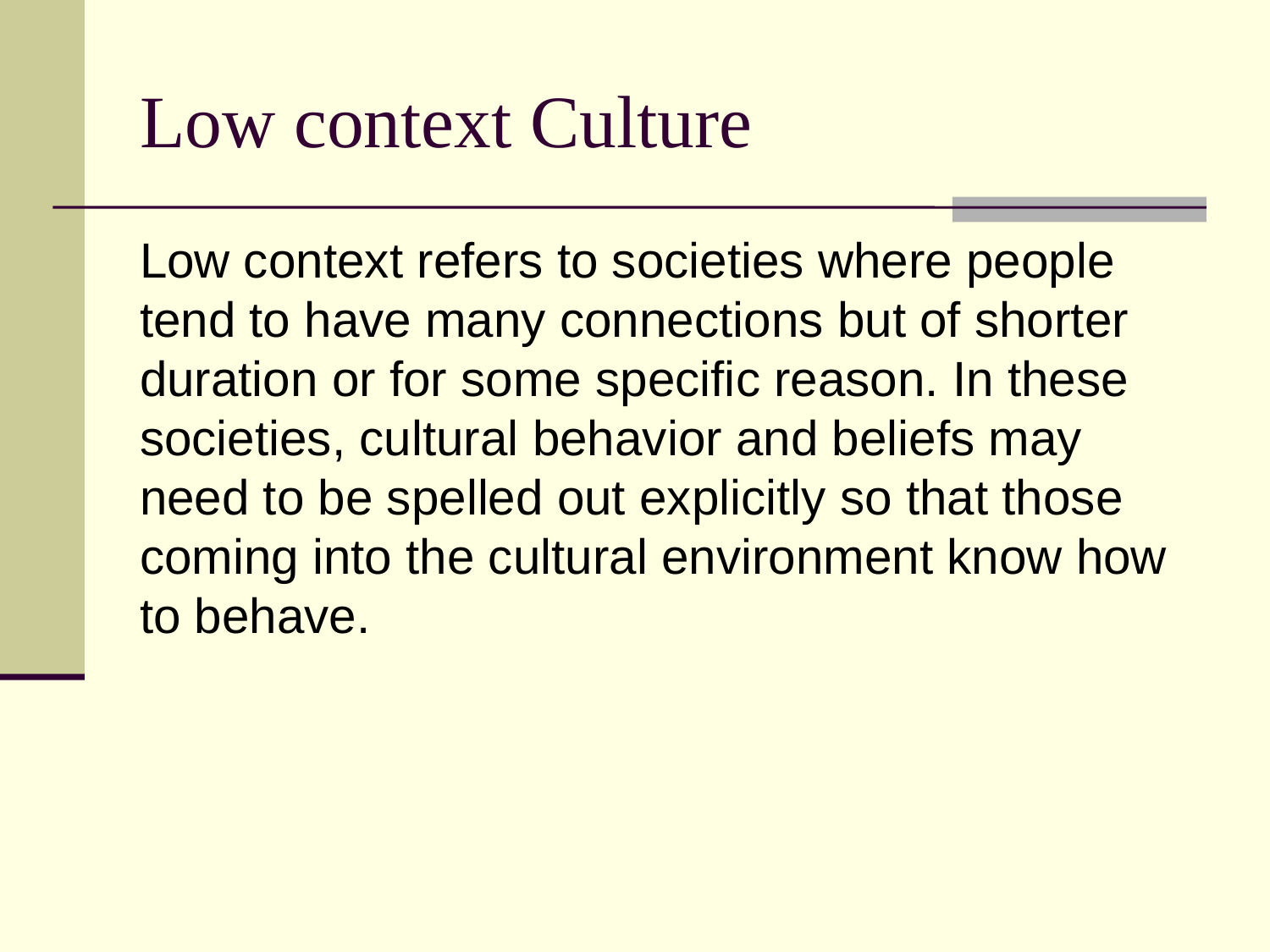

# Low context Culture
Low context refers to societies where people tend to have many connections but of shorter duration or for some specific reason. In these societies, cultural behavior and beliefs may need to be spelled out explicitly so that those coming into the cultural environment know how to behave.